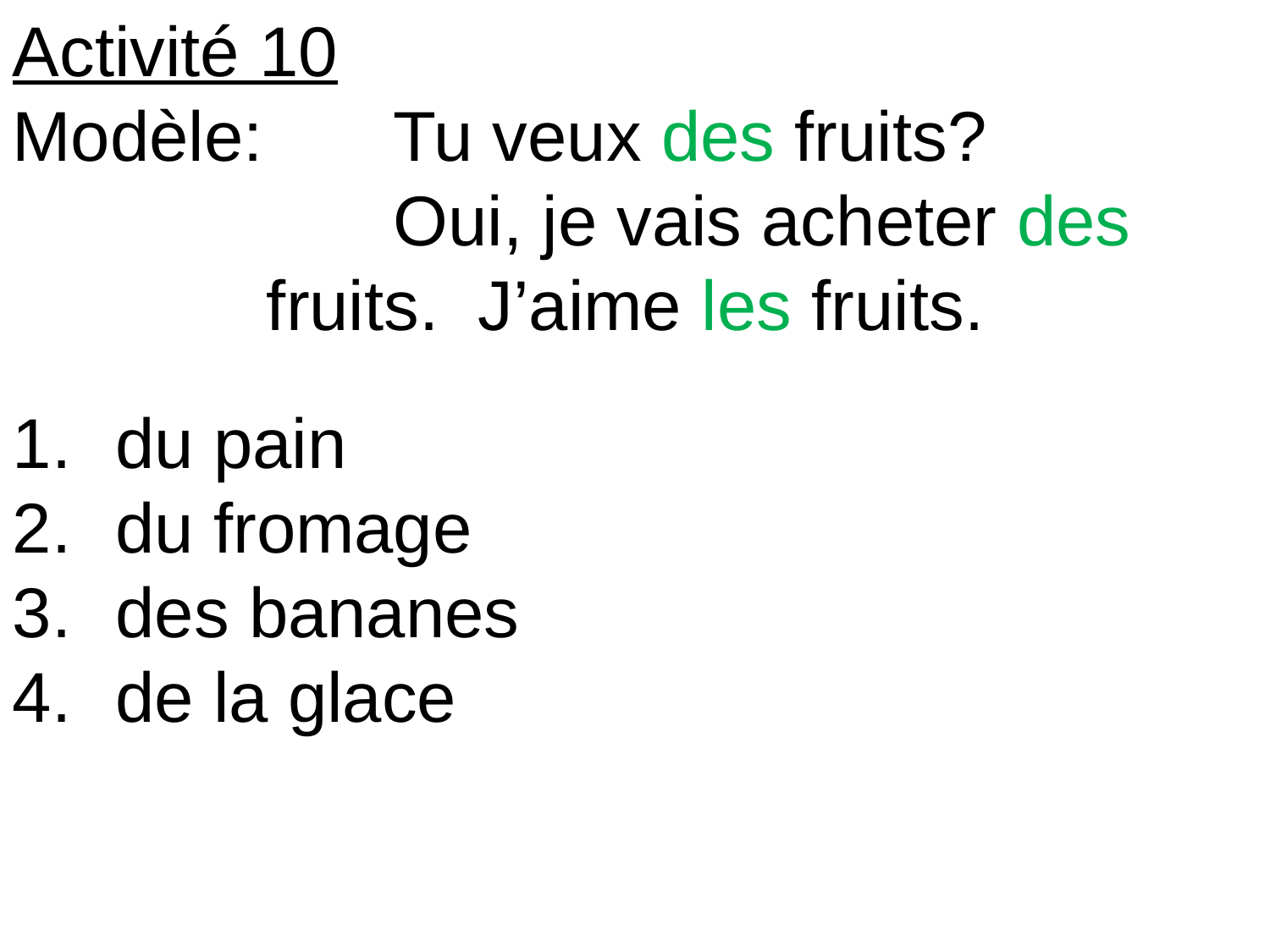

Activité 10
Modèle: 	Tu veux des fruits?
			Oui, je vais acheter des 			fruits.  J’aime les fruits.
du pain
du fromage
des bananes
de la glace